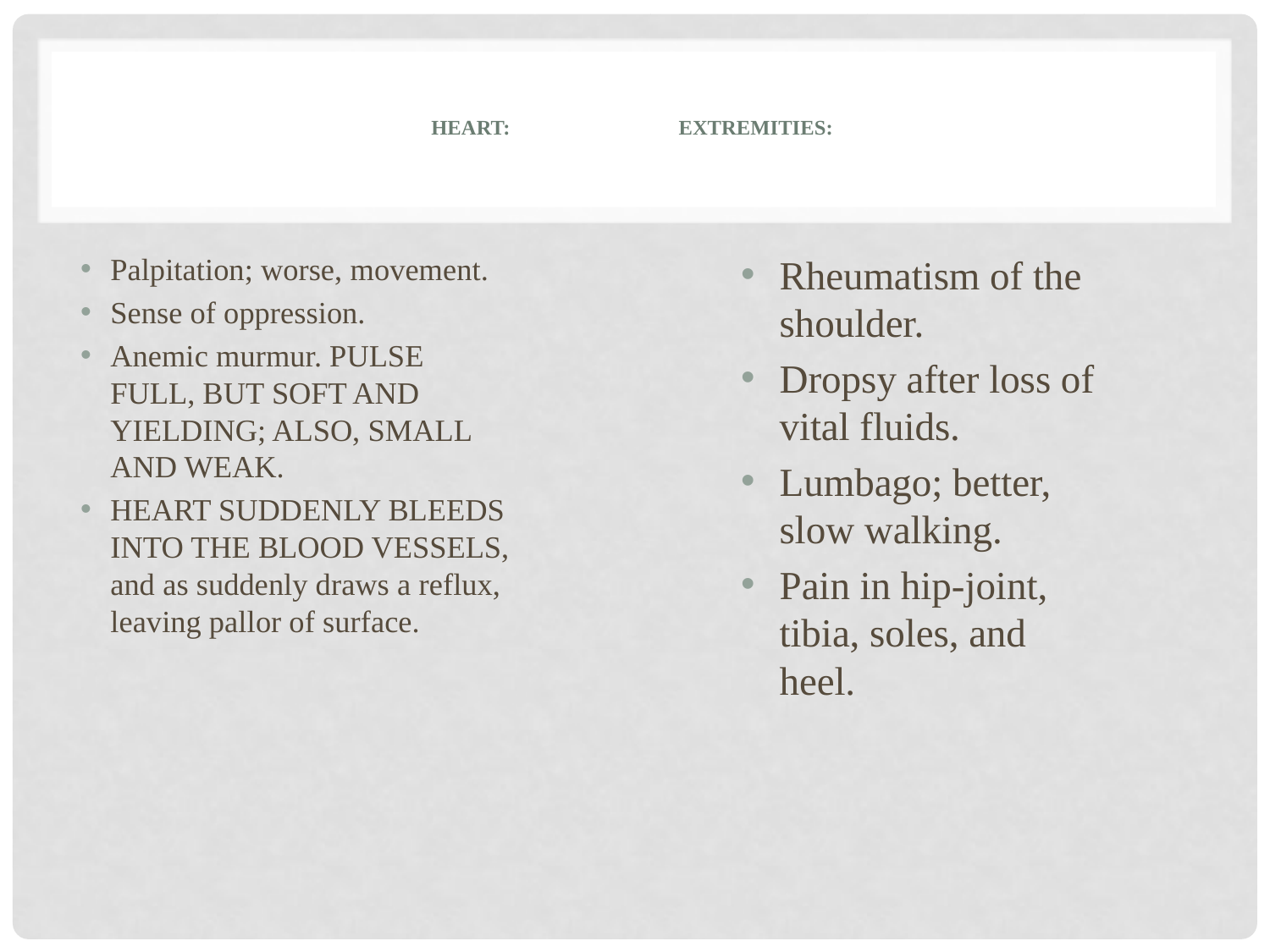

# Heart:                                Extremities:
Palpitation; worse, movement.
Sense of oppression.
Anemic murmur. PULSE FULL, BUT SOFT AND YIELDING; ALSO, SMALL AND WEAK.
HEART SUDDENLY BLEEDS INTO THE BLOOD VESSELS, and as suddenly draws a reflux, leaving pallor of surface.

Rheumatism of the shoulder.
Dropsy after loss of vital fluids.
Lumbago; better, slow walking.
Pain in hip-joint, tibia, soles, and heel.